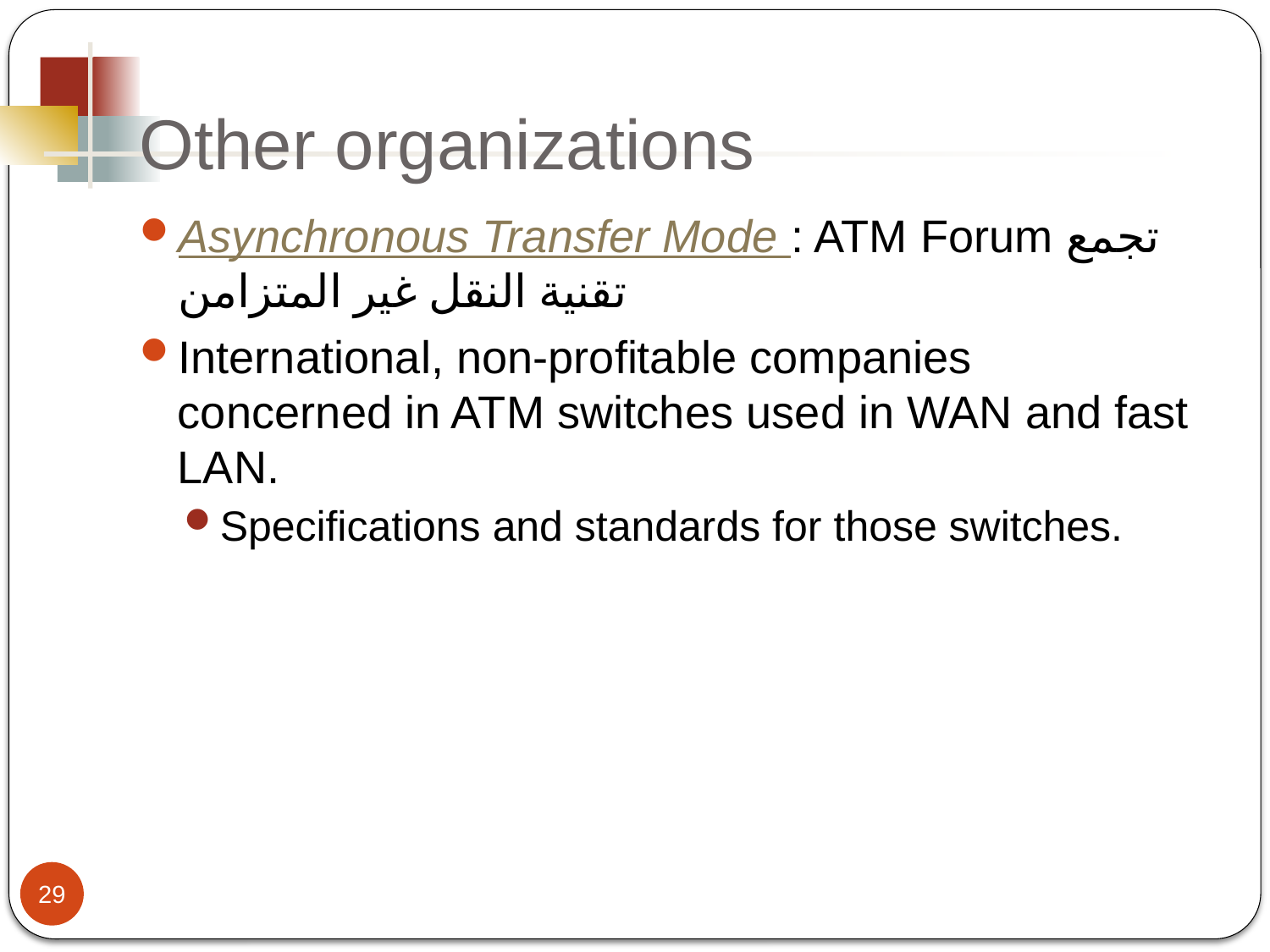

# Other organizations
Asynchronous Transfer Mode : ATM Forum تجمع تقنية النقل غير المتزامن
International, non-profitable companies concerned in ATM switches used in WAN and fast LAN.
Specifications and standards for those switches.

29